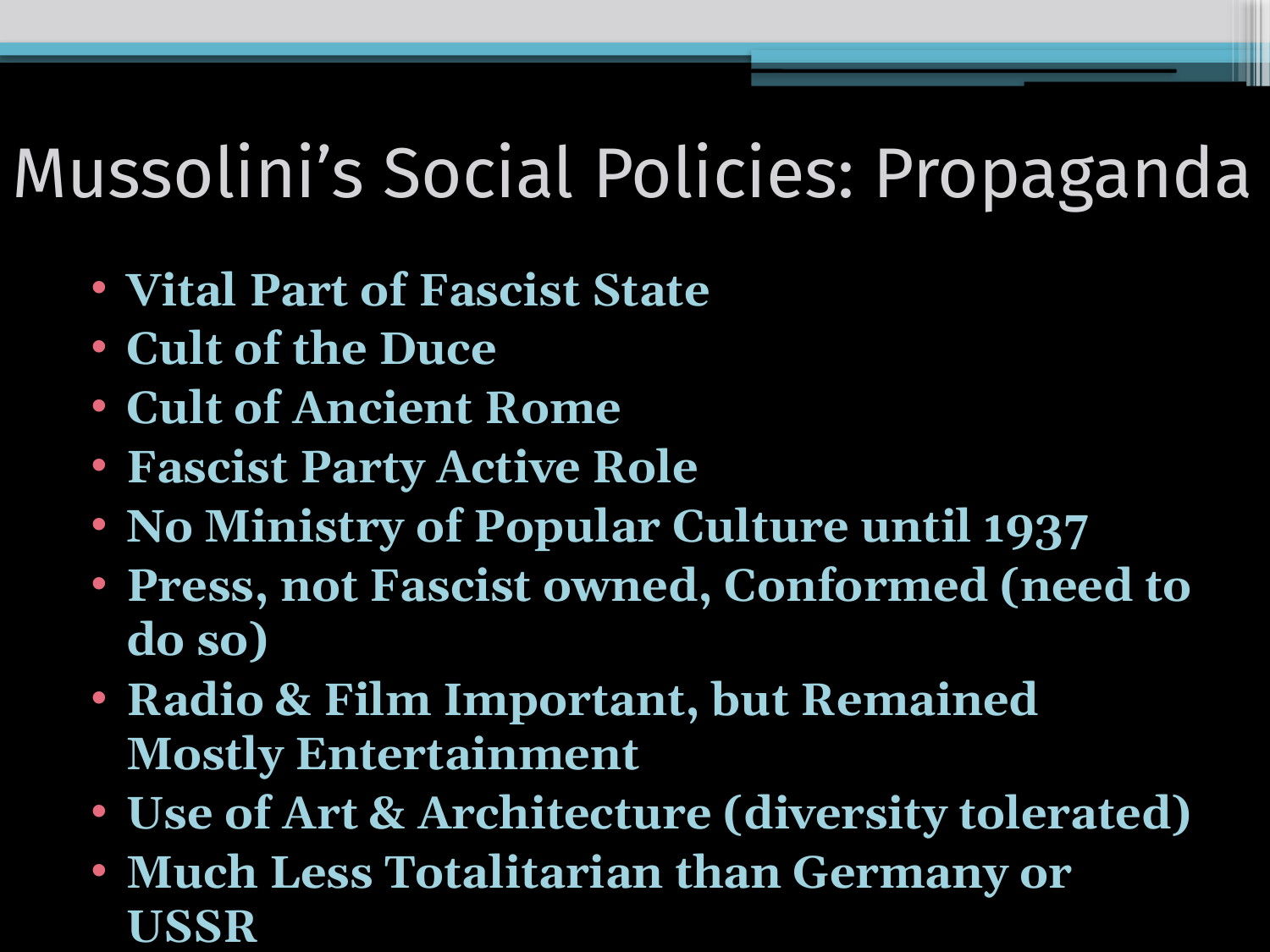

# Mussolini’s Social Policies: Propaganda
Vital Part of Fascist State
Cult of the Duce
Cult of Ancient Rome
Fascist Party Active Role
No Ministry of Popular Culture until 1937
Press, not Fascist owned, Conformed (need to do so)
Radio & Film Important, but Remained Mostly Entertainment
Use of Art & Architecture (diversity tolerated)
Much Less Totalitarian than Germany or USSR